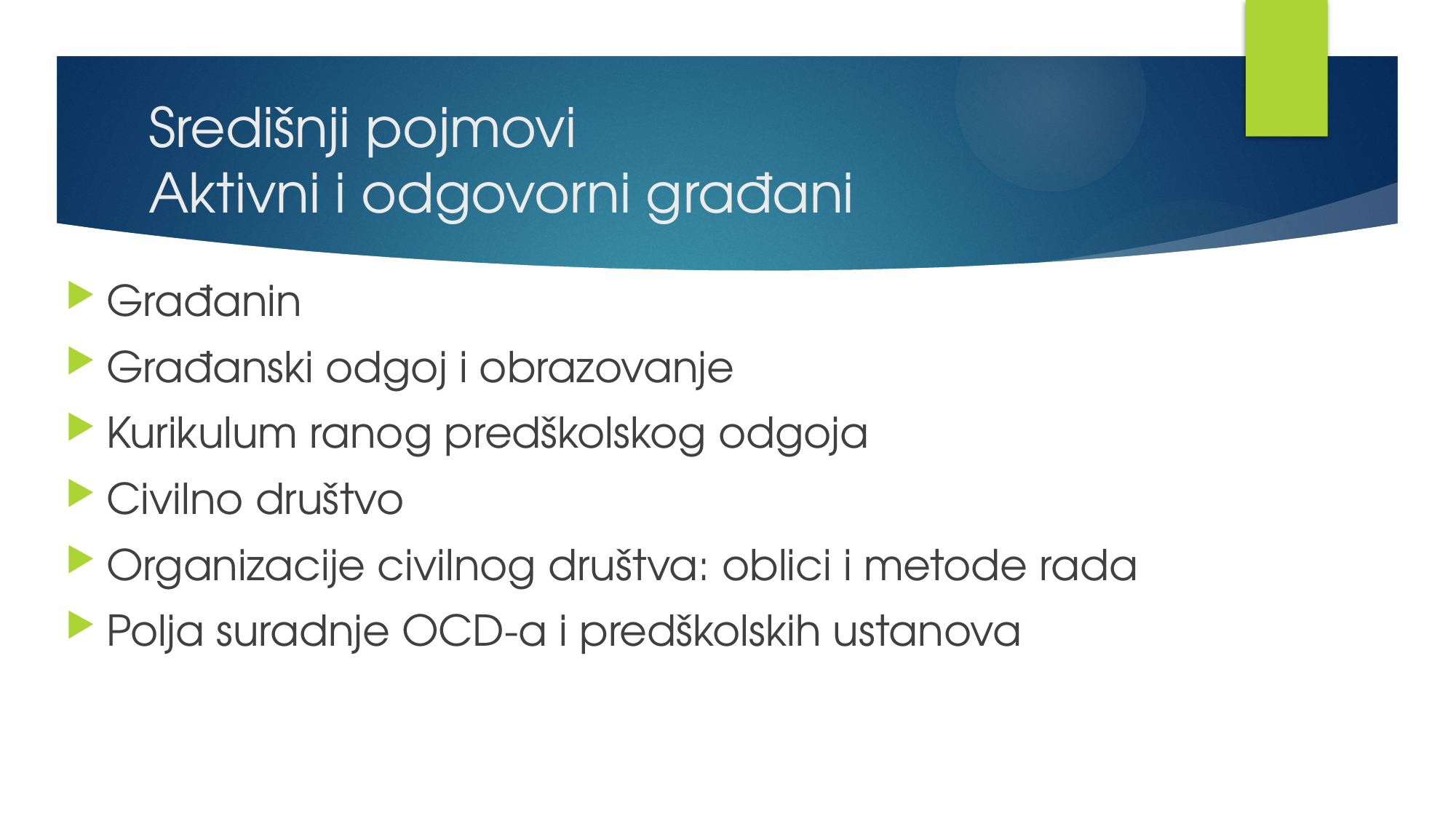

# Središnji pojmovi Aktivni i odgovorni građani
Građanin
Građanski odgoj i obrazovanje
Kurikulum ranog predškolskog odgoja
Civilno društvo
Organizacije civilnog društva: oblici i metode rada
Polja suradnje OCD-a i predškolskih ustanova